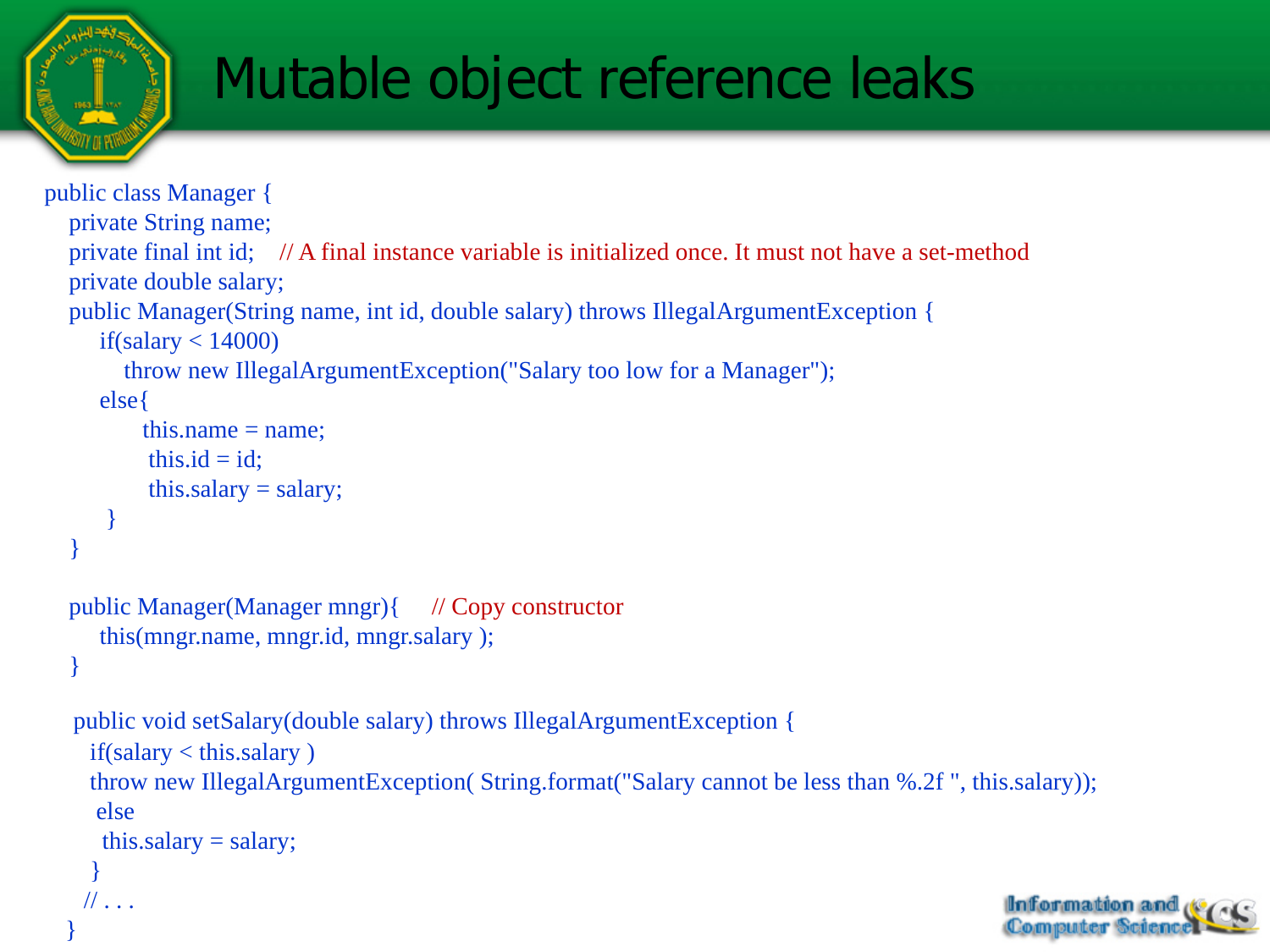

# Mutable object reference leaks
public class Manager {
    private String name;
    private final int id;    // A final instance variable is initialized once. It must not have a set-method
    private double salary;
    public Manager(String name, int id, double salary) throws IllegalArgumentException {
         if(salary < 14000)
             throw new IllegalArgumentException("Salary too low for a Manager");
         else{
                this.name = name;
                 this.id = id;
                 this.salary = salary;
          }
    }

    public Manager(Manager mngr){     // Copy constructor
         this(mngr.name, mngr.id, mngr.salary );
    }
 public void setSalary(double salary) throws IllegalArgumentException {
    if(salary < this.salary )
    throw new IllegalArgumentException( String.format("Salary cannot be less than %.2f ", this.salary));
     else
      this.salary = salary;
    }
   // . . .
}